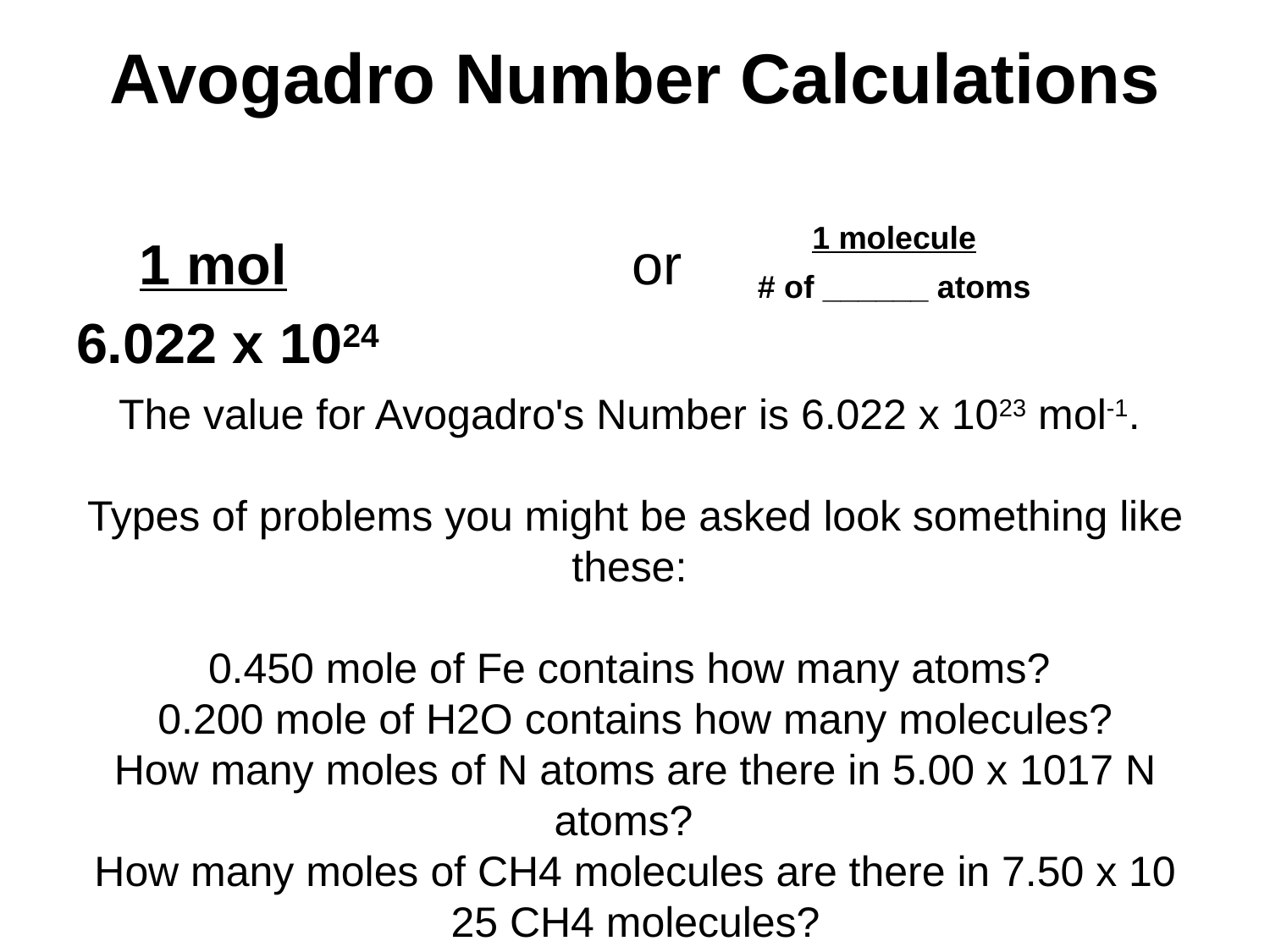

# Avogadro Number Calculations
1 molecule
# of ______ atoms
	 1 mol			or
6.022 x 1024
The value for Avogadro's Number is 6.022 x 1023 mol-1.

Types of problems you might be asked look something like these:

0.450 mole of Fe contains how many atoms?
0.200 mole of H2O contains how many molecules?
How many moles of N atoms are there in 5.00 x 1017 N atoms?
How many moles of CH4 molecules are there in 7.50 x 10 25 CH4 molecules?